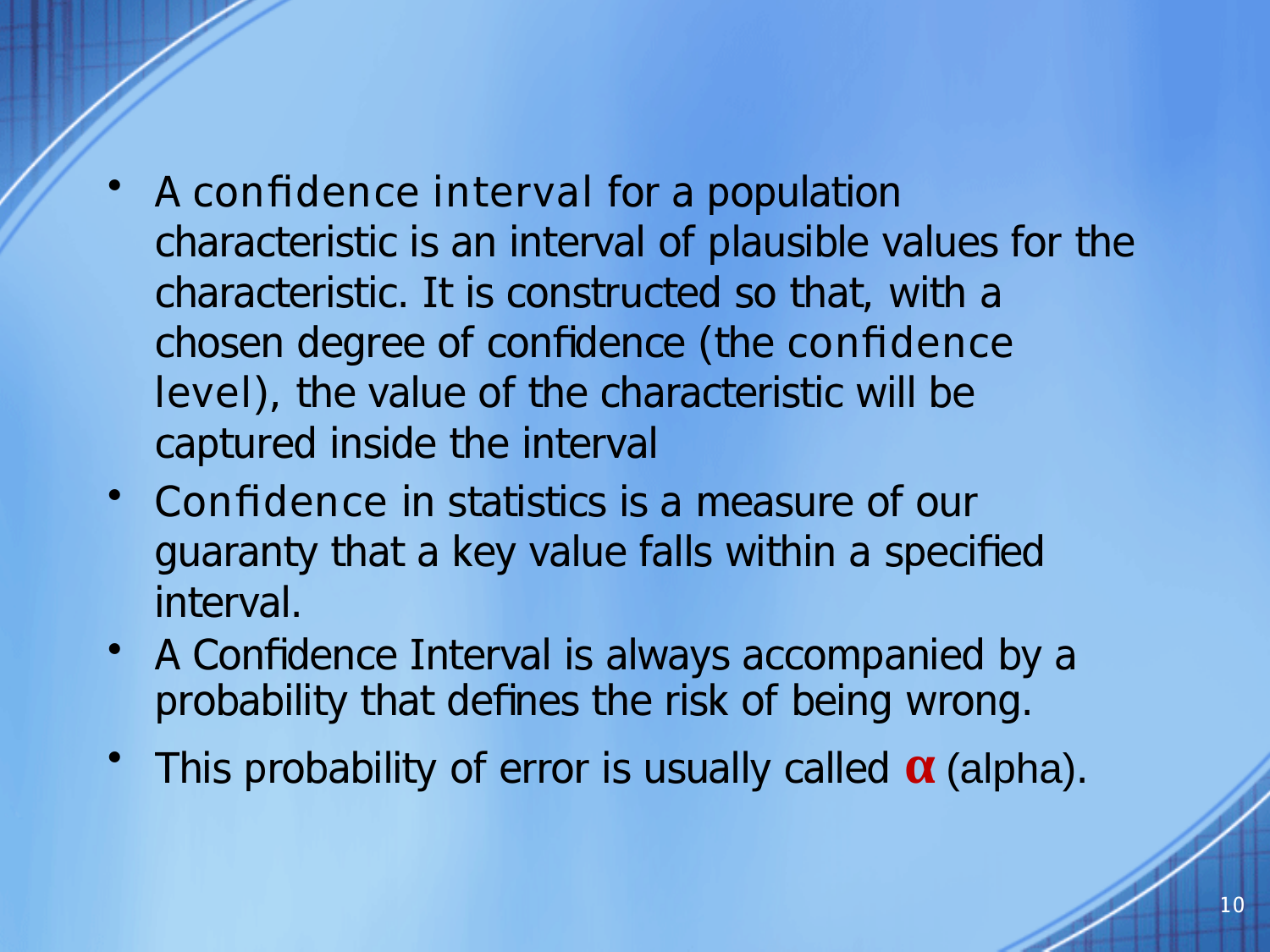

A confidence interval for a population characteristic is an interval of plausible values for the characteristic. It is constructed so that, with a chosen degree of confidence (the confidence level), the value of the characteristic will be captured inside the interval
Confidence in statistics is a measure of our guaranty that a key value falls within a specified interval.
A Confidence Interval is always accompanied by a probability that defines the risk of being wrong.
This probability of error is usually called α (alpha).

10